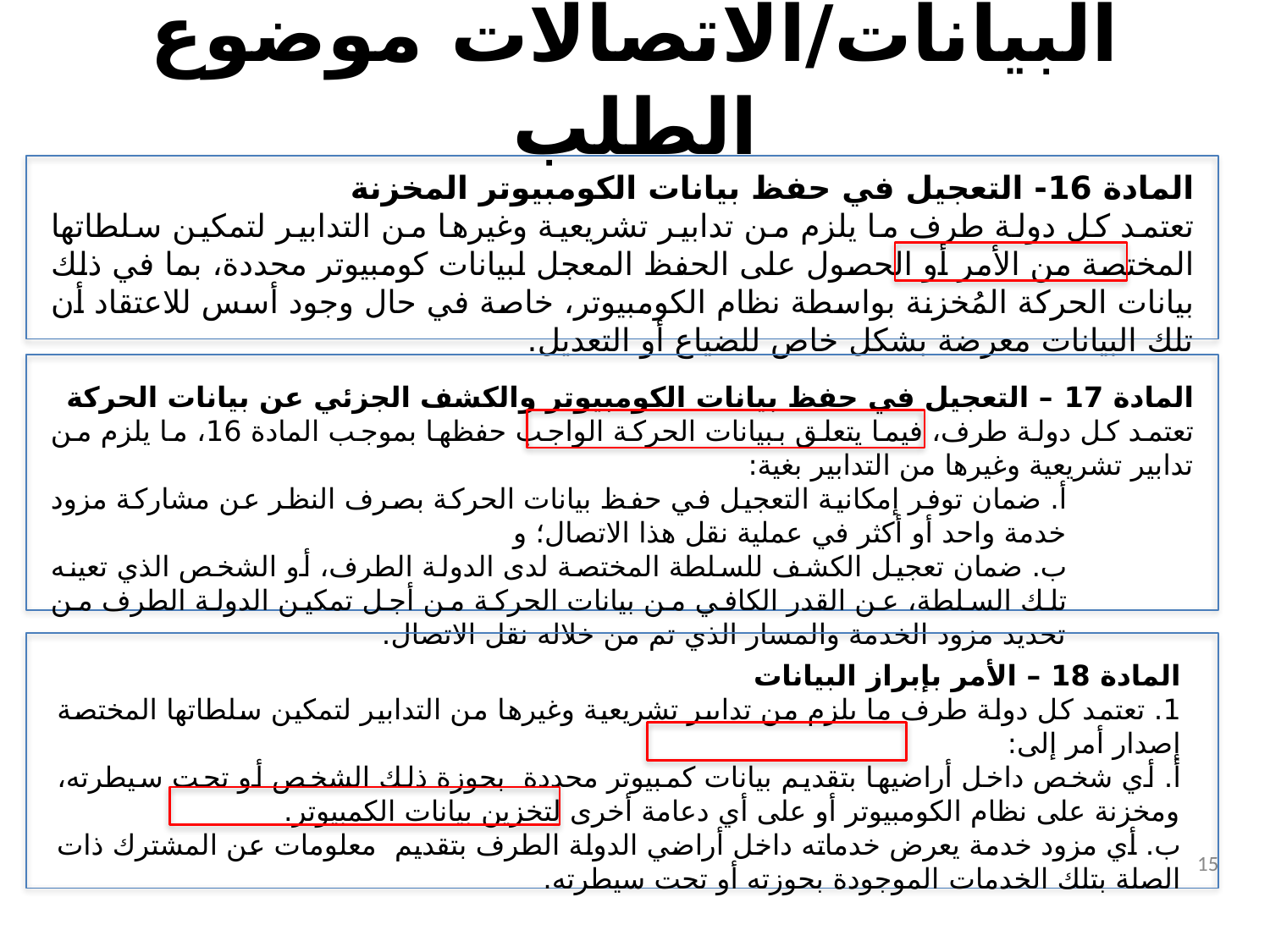

# البيانات/الاتصالات موضوع الطلب

المادة 16- التعجيل في حفظ بيانات الكومبيوتر المخزنة
تعتمد كل دولة طرف ما يلزم من تدابير تشريعية وغيرها من التدابير لتمكين سلطاتها المختصة من الأمر أو الحصول على الحفظ المعجل لبيانات كومبيوتر محددة، بما في ذلك بيانات الحركة المُخزنة بواسطة نظام الكومبيوتر، خاصة في حال وجود أسس للاعتقاد أن تلك البيانات معرضة بشكل خاص للضياع أو التعديل.

المادة 17 – التعجيل في حفظ بيانات الكومبيوتر والكشف الجزئي عن بيانات الحركة
تعتمد كل دولة طرف، فيما يتعلق ببيانات الحركة الواجب حفظها بموجب المادة 16، ما يلزم من تدابير تشريعية وغيرها من التدابير بغية:
أ. ضمان توفر إمكانية التعجيل في حفظ بيانات الحركة بصرف النظر عن مشاركة مزود خدمة واحد أو أكثر في عملية نقل هذا الاتصال؛ و
ب. ضمان تعجيل الكشف للسلطة المختصة لدى الدولة الطرف، أو الشخص الذي تعينه تلك السلطة، عن القدر الكافي من بيانات الحركة من أجل تمكين الدولة الطرف من تحديد مزود الخدمة والمسار الذي تم من خلاله نقل الاتصال.

المادة 18 – الأمر بإبراز البيانات
1. تعتمد كل دولة طرف ما يلزم من تدابير تشريعية وغيرها من التدابير لتمكين سلطاتها المختصة إصدار أمر إلى:
	أ. أي شخص داخل أراضيها بتقديم بيانات كمبيوتر محددة  بحوزة ذلك الشخص أو تحت سيطرته، ومخزنة على نظام الكومبيوتر أو على أي دعامة أخرى لتخزين بيانات الكمبيوتر.
	ب. أي مزود خدمة يعرض خدماته داخل أراضي الدولة الطرف بتقديم  معلومات عن المشترك ذات الصلة بتلك الخدمات 	الموجودة بحوزته أو تحت سيطرته.

15